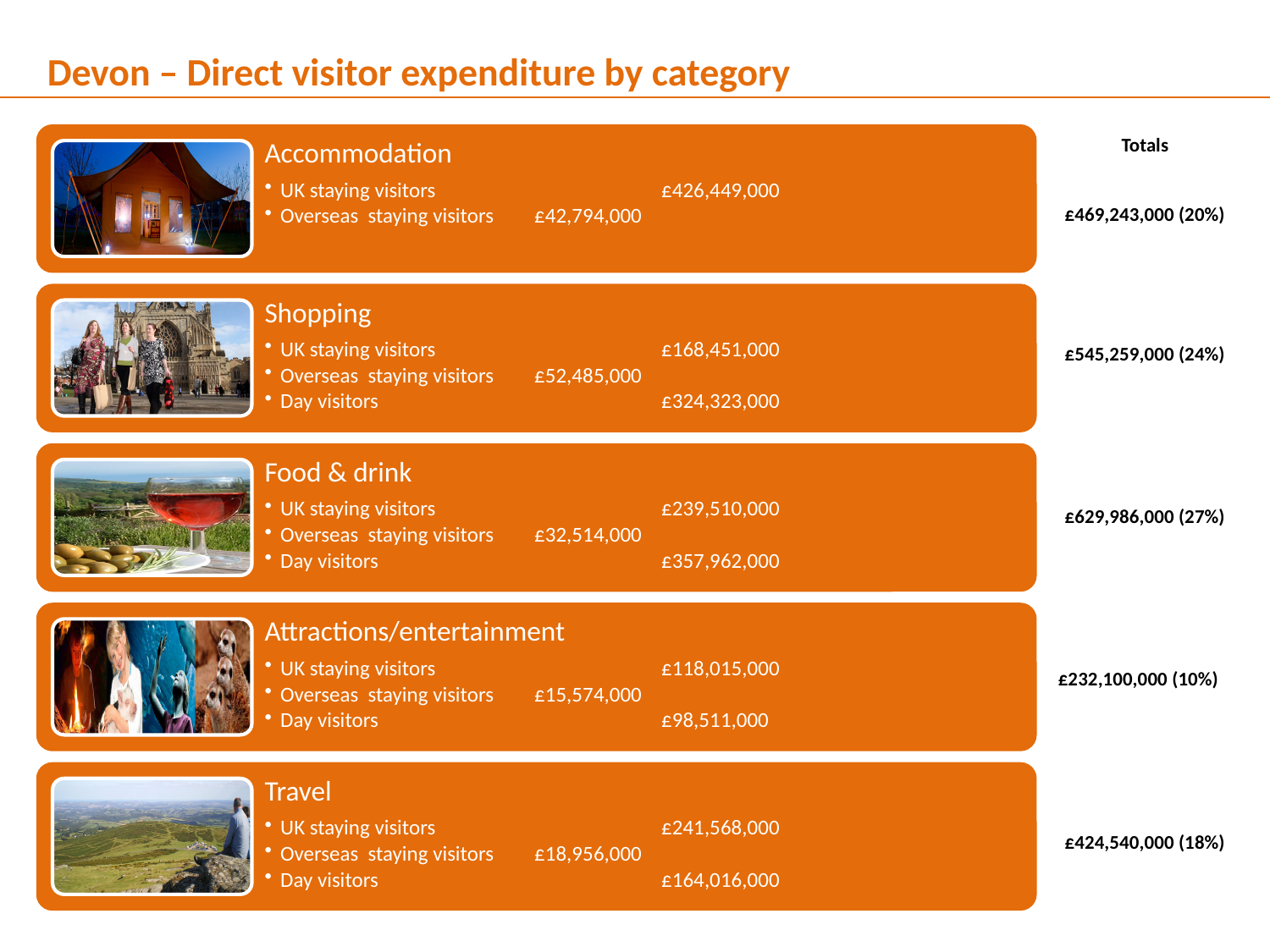

Devon – Direct visitor expenditure by category

Accommodation
UK staying visitors 		£426,449,000
Overseas  staying visitors	£42,794,000
Shopping
UK staying visitors 		£168,451,000
Overseas  staying visitors	£52,485,000
Day visitors			£324,323,000
Food & drink
UK staying visitors 		£239,510,000
Overseas  staying visitors	£32,514,000
Day visitors			£357,962,000
Attractions/entertainment
UK staying visitors 		£118,015,000
Overseas  staying visitors	£15,574,000
Day visitors			£98,511,000
Travel
UK staying visitors 		£241,568,000
Overseas  staying visitors	£18,956,000
Day visitors			£164,016,000
Totals

£469,243,000 (20%)

£545,259,000 (24%)

£629,986,000 (27%)

£232,100,000 (10%)

£424,540,000 (18%)

6